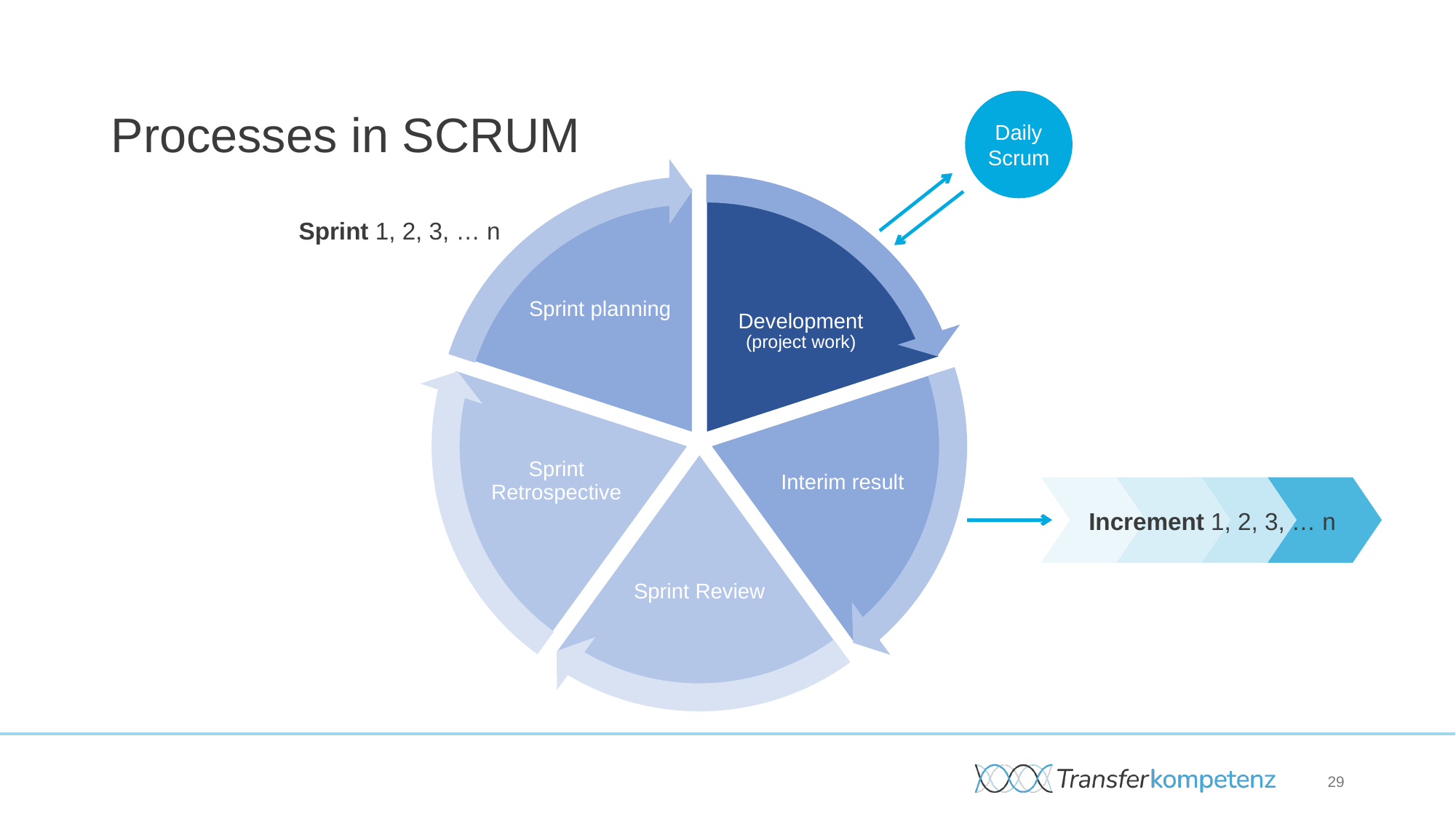

Processes in SCRUM

Daily Scrum

Sprint planning

Development (project work)
Interim result

Sprint Retrospective

Sprint Review

Sprint 1, 2, 3, … n

Increment 1, 2, 3, … n
29